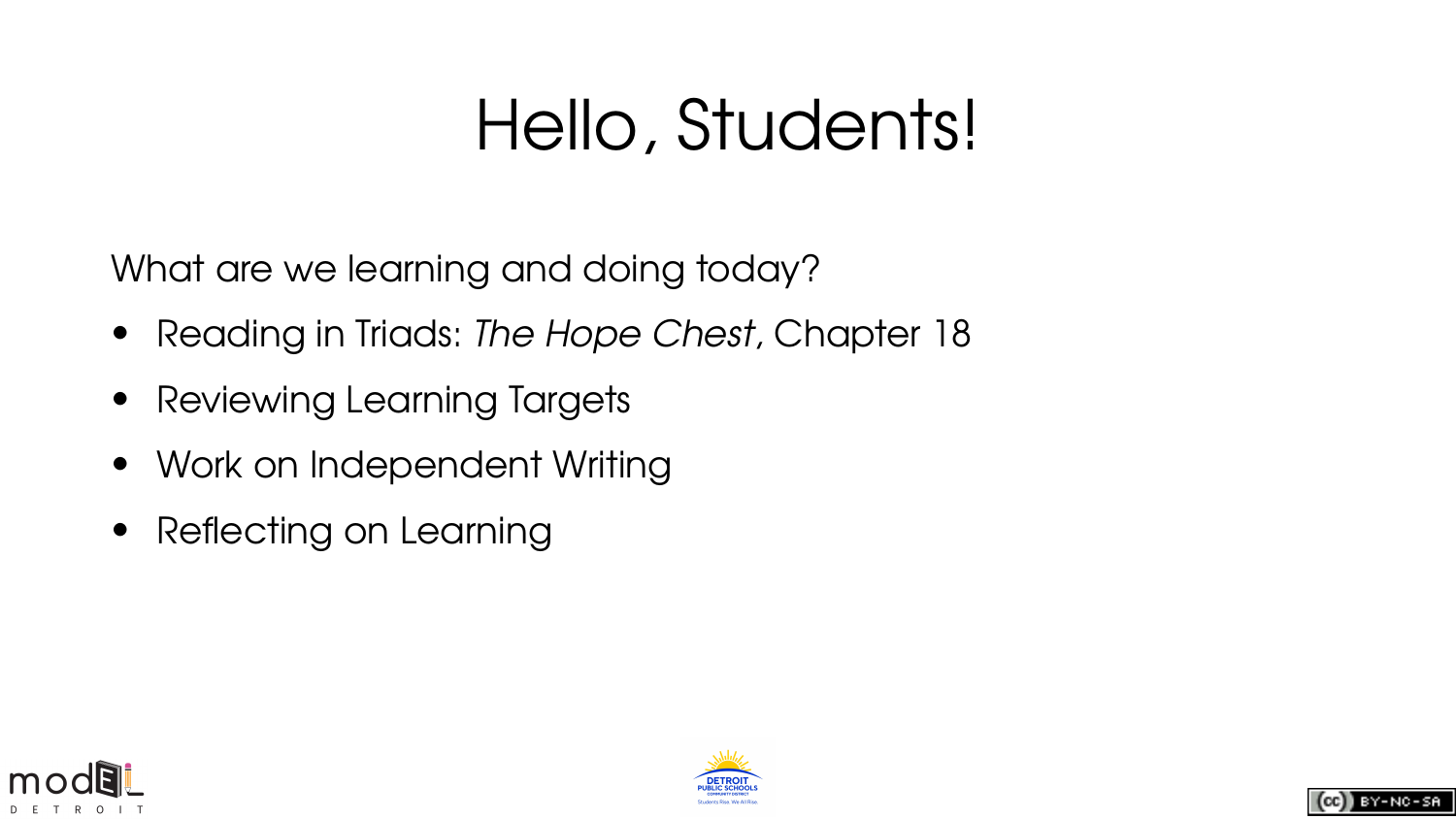

# Hello, Students!
What are we learning and doing today?
Reading in Triads: The Hope Chest, Chapter 18
Reviewing Learning Targets
Work on Independent Writing
Reflecting on Learning